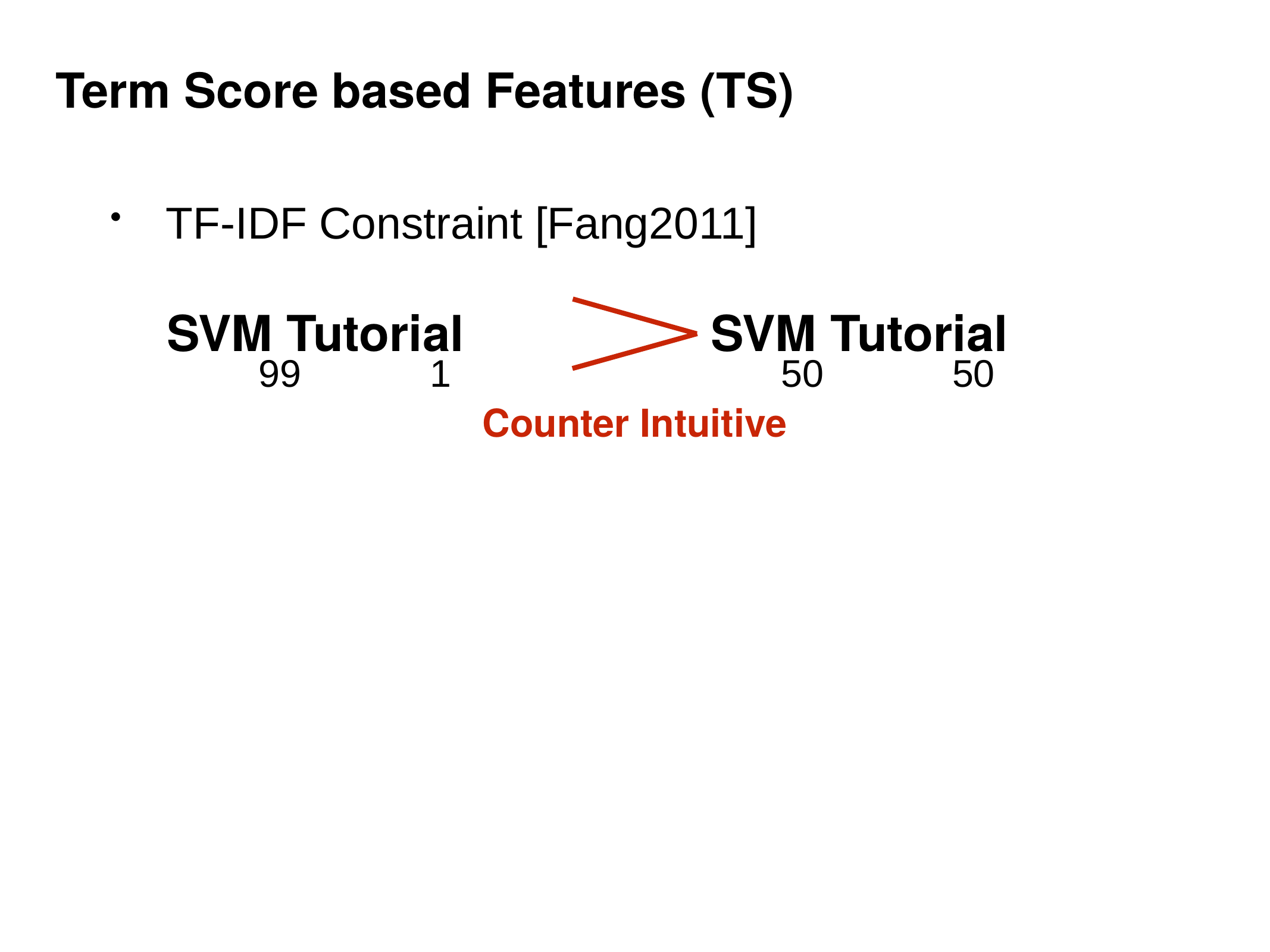

# Term Score based Features (TS)

 TF-IDF Constraint [Fang2011]
SVM Tutorial
SVM Tutorial

99            1
50            50
Counter Intuitive
160